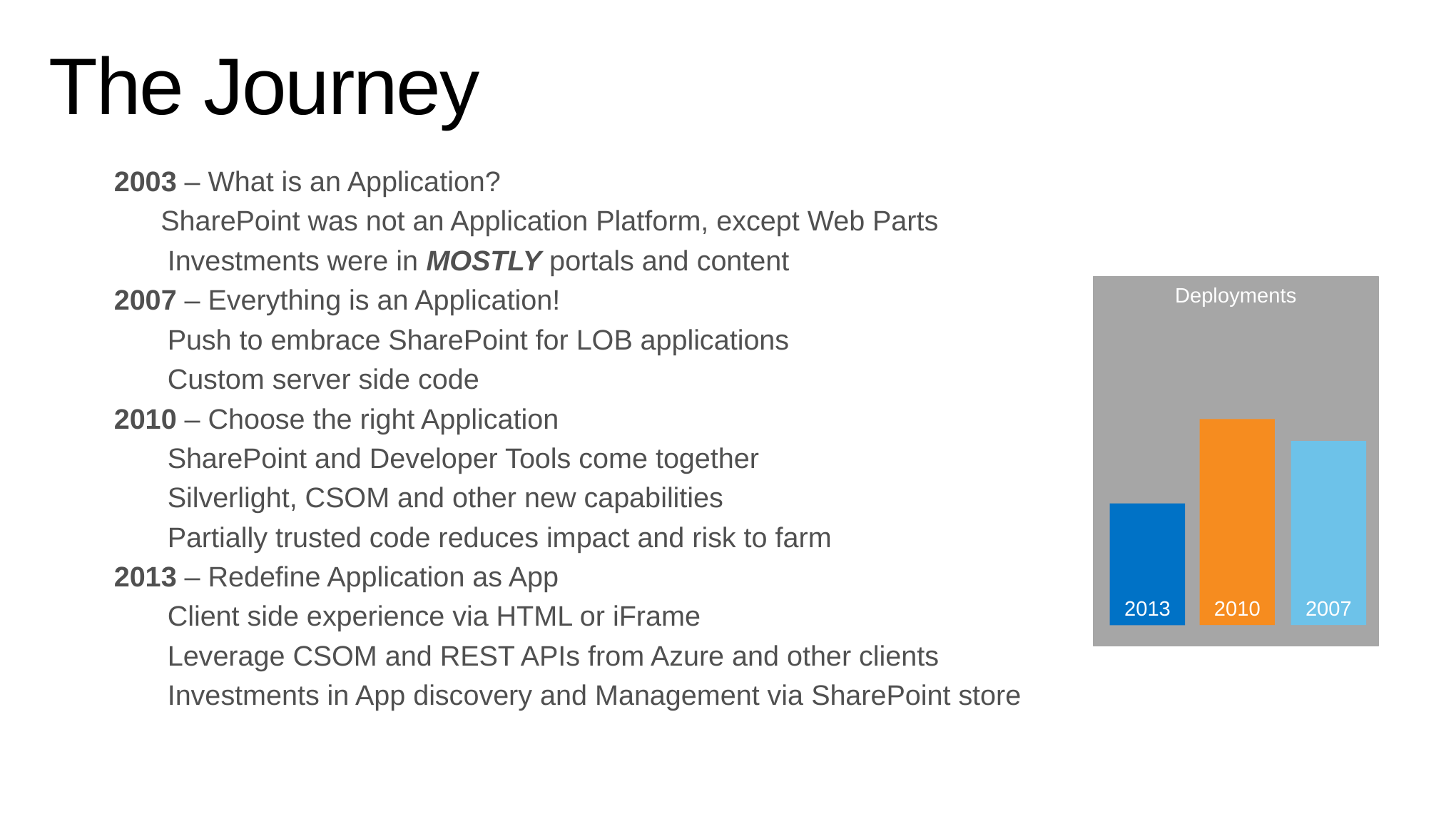

# The Journey
2003 – What is an Application?
SharePoint was not an Application Platform, except Web Parts
Investments were in MOSTLY portals and content
2007 – Everything is an Application!
Push to embrace SharePoint for LOB applications
Custom server side code
2010 – Choose the right Application
SharePoint and Developer Tools come together
Silverlight, CSOM and other new capabilities
Partially trusted code reduces impact and risk to farm
2013 – Redefine Application as App
Client side experience via HTML or iFrame
Leverage CSOM and REST APIs from Azure and other clients
Investments in App discovery and Management via SharePoint store
Deployments
2010
2007
2013